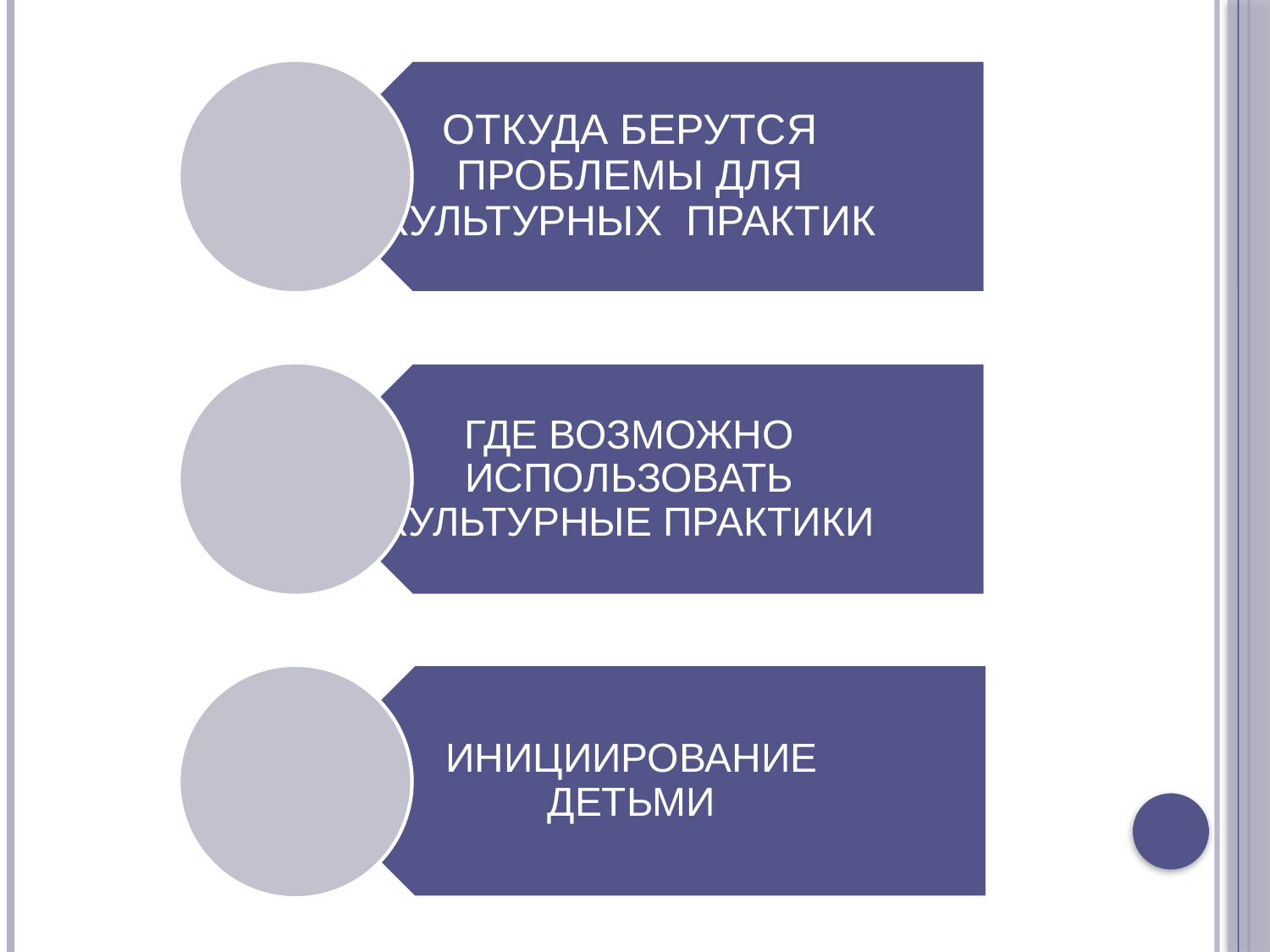

ОТКУДА БЕРУТСЯ ПРОБЛЕМЫ ДЛЯ КУЛЬТУРНЫХ  ПРАКТИК
ГДЕ ВОЗМОЖНО ИСПОЛЬЗОВАТЬ КУЛЬТУРНЫЕ ПРАКТИКИ
ИНИЦИИРОВАНИЕ ДЕТЬМИ